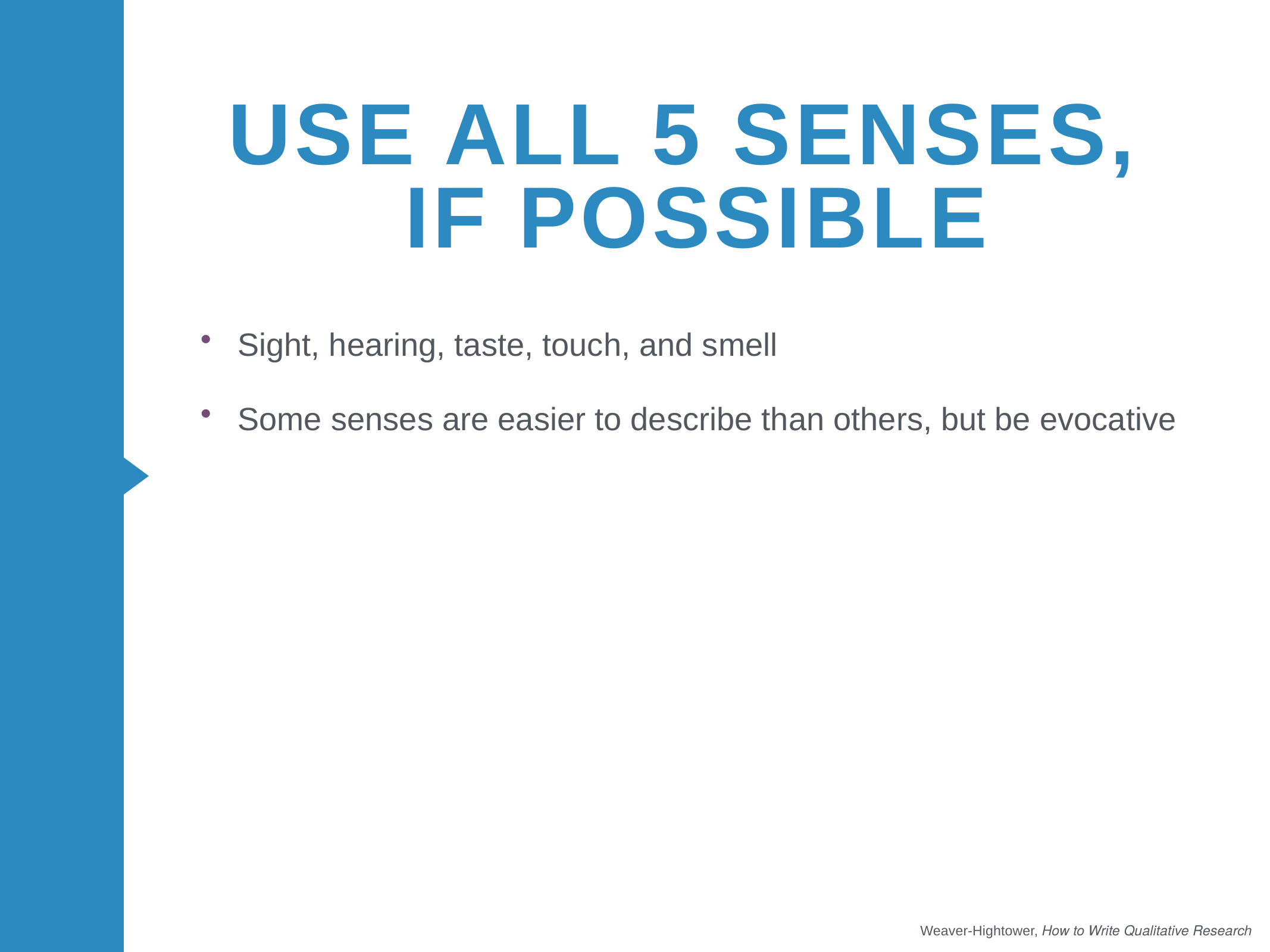

# USe all 5 senses,
if possible
Sight, hearing, taste, touch, and smell
Some senses are easier to describe than others, but be evocative